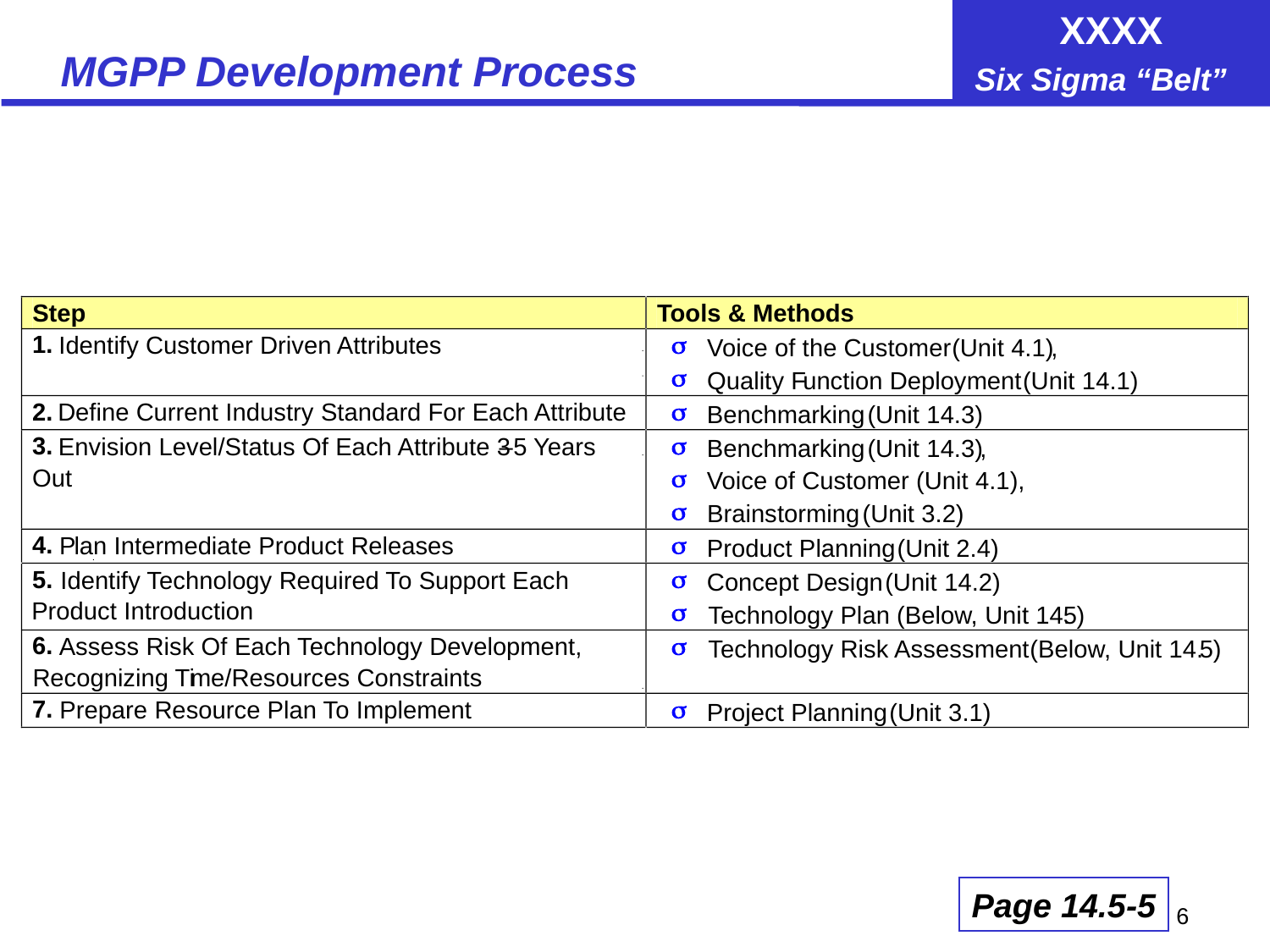

# MGPP Development Process

Step

Tools & Methods

σ
1.

Identify Customer Driven Attributes

Voice of the Customer
 (Unit 4.1)
,

σ

Quality F
unction Deployment
 (Unit 14.1)

σ
2.

Define Current Industry Standard For Each Attribute

Benchmarking
 (Unit 14.3)

σ
3.

Envision Level/Status Of Each Attribute 3
–
5 Years

Benchmarking
 (Unit 14.3)
,

Out

σ

Voice of Customer (Unit 4.1),

σ

Brainstorming
 (Unit 3.2)

σ
4.

P
lan Intermediate Product Releases

Product Planning
 (Unit 2.4)

σ
5.

Identify Technology Required To Support Each

Concept Design
 (Unit 14.2)

Product Introduction

σ

Technology Plan (Below, Unit 14.
5
)

σ
6.

Assess Risk Of Each Technology Development,

Technology Risk Assessment
 (Below, Unit 14.
5
)

Recognizing Ti
me/Resources Constraints

σ
7.

Prepare Resource Plan To Implement

 (Unit 3.1)

Project Planning

Page 14.5-5